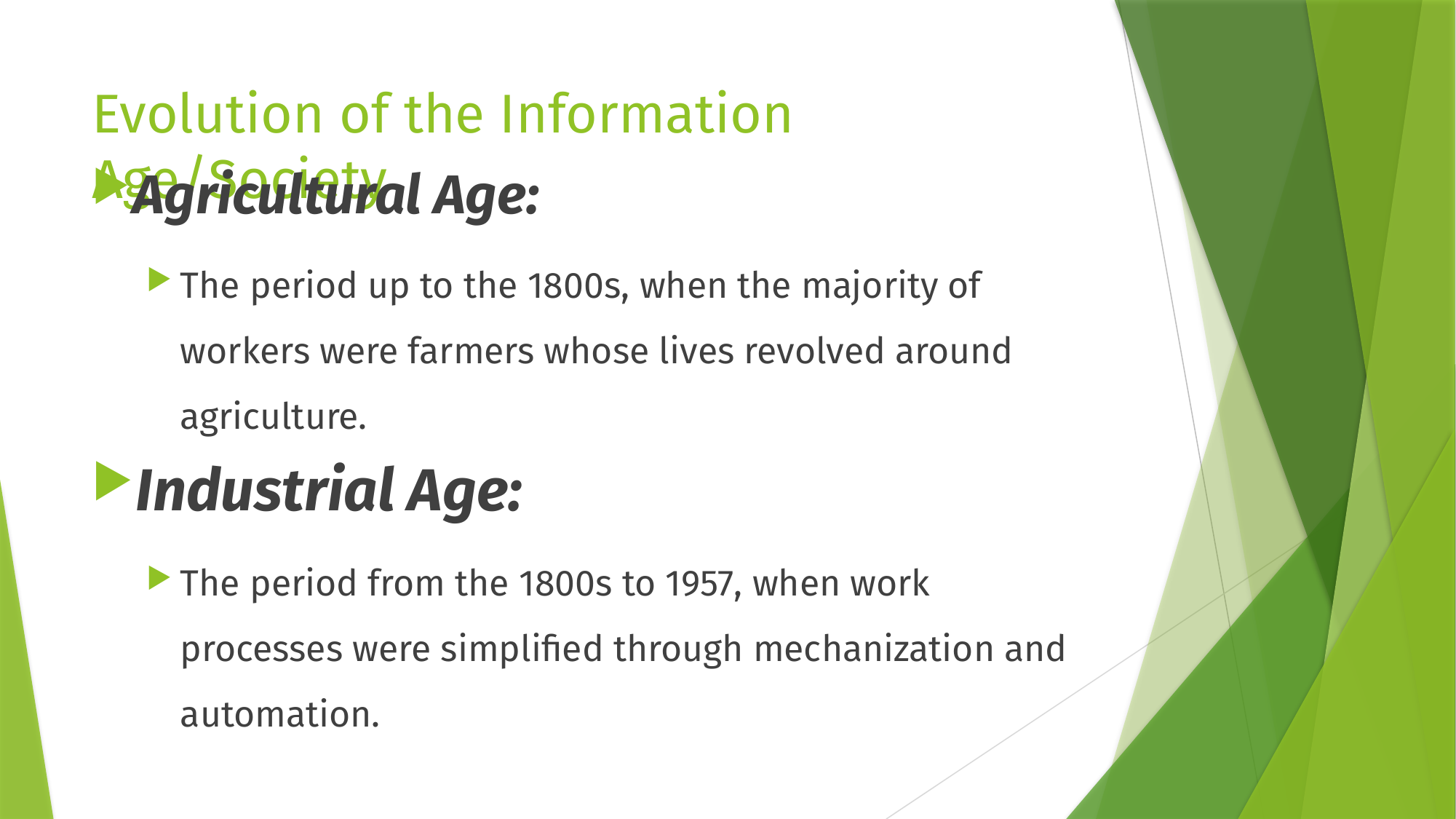

# Evolution of the Information Age/Society
Agricultural Age:
The period up to the 1800s, when the majority of workers were farmers whose lives revolved around agriculture.
Industrial Age:
The period from the 1800s to 1957, when work processes were simplified through mechanization and automation.